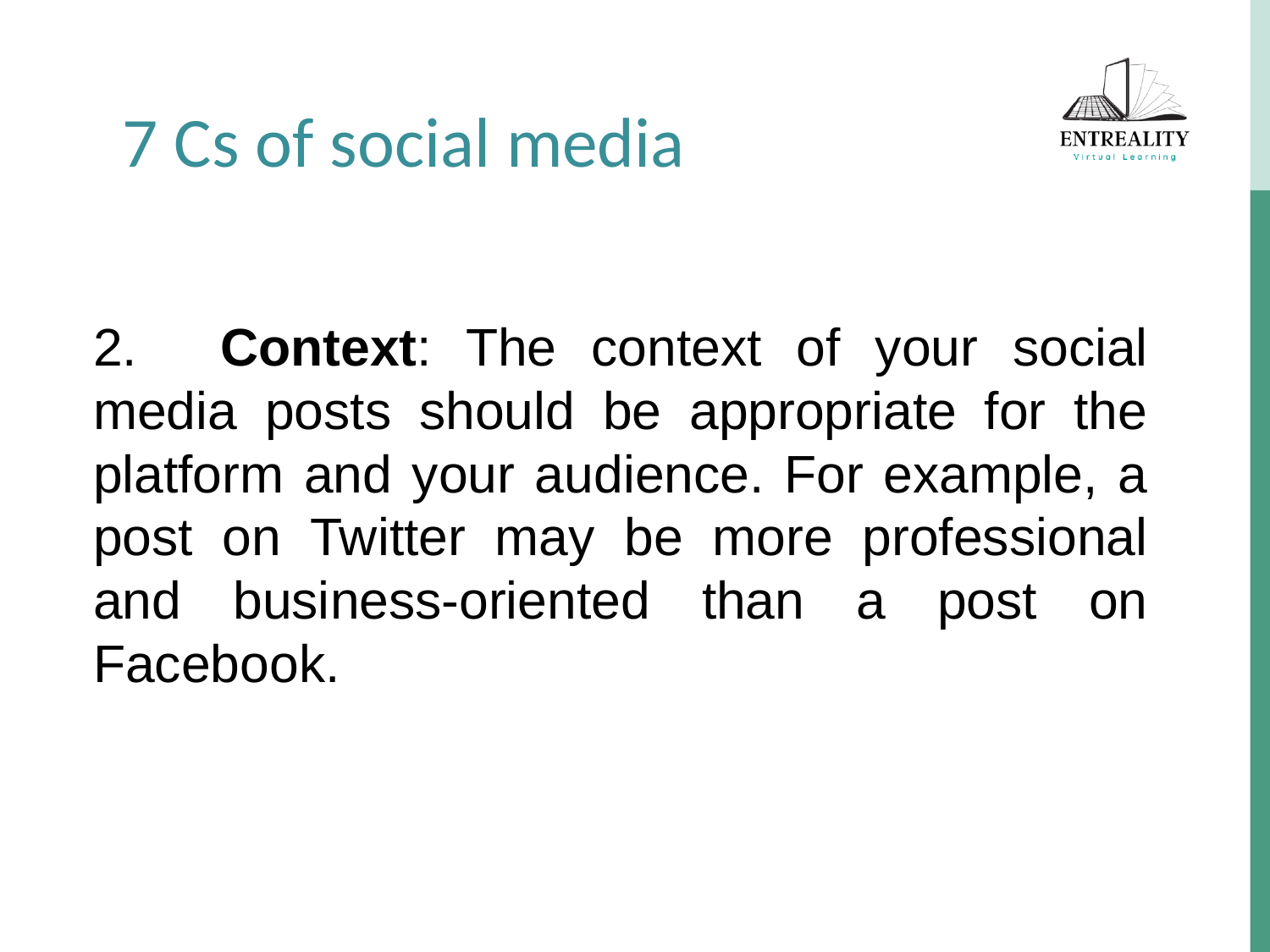

7 Cs of social media
2.	Context: The context of your social media posts should be appropriate for the platform and your audience. For example, a post on Twitter may be more professional and business-oriented than a post on Facebook.